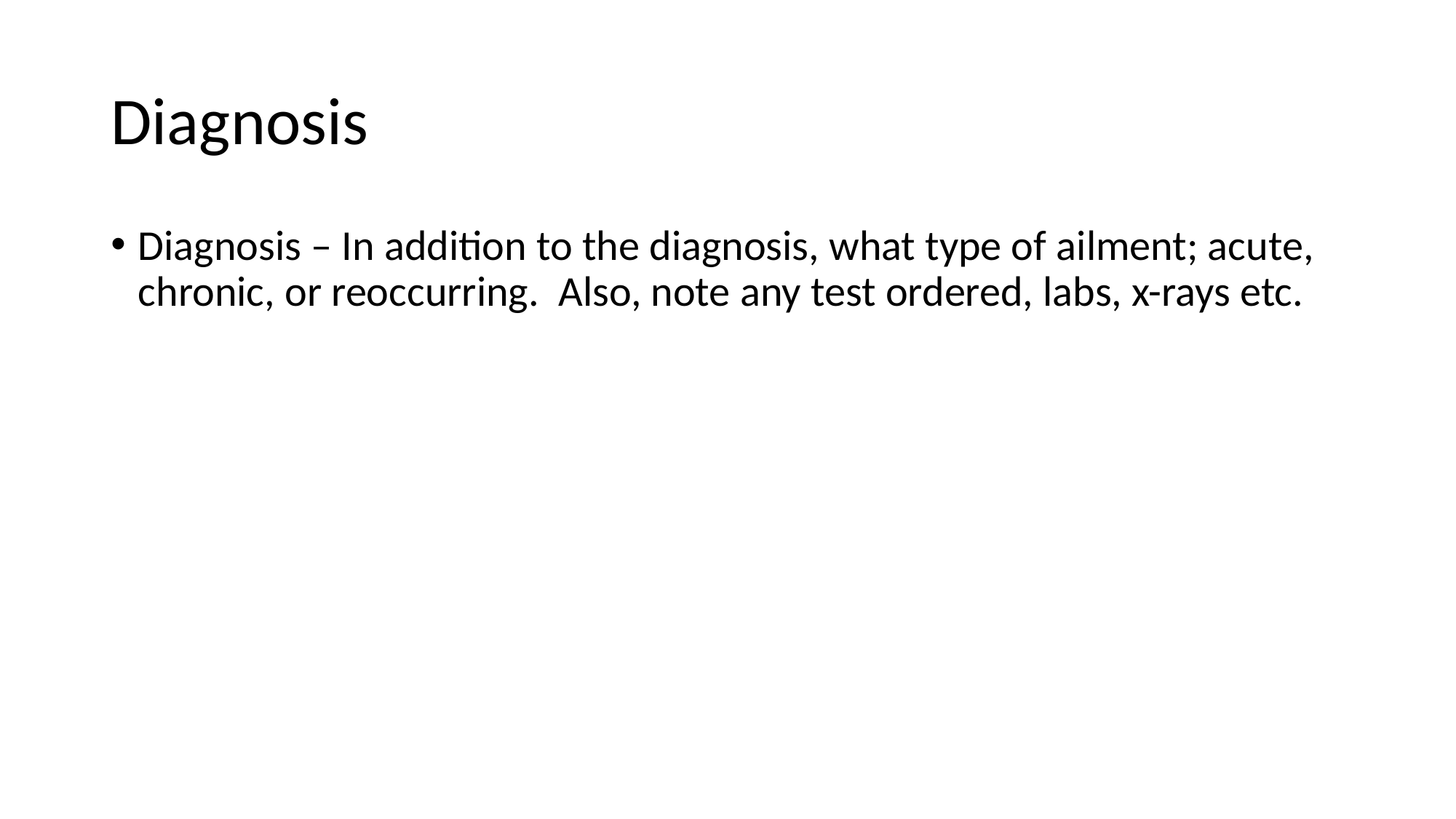

# Diagnosis
Diagnosis – In addition to the diagnosis, what type of ailment; acute, chronic, or reoccurring.  Also, note any test ordered, labs, x-rays etc.